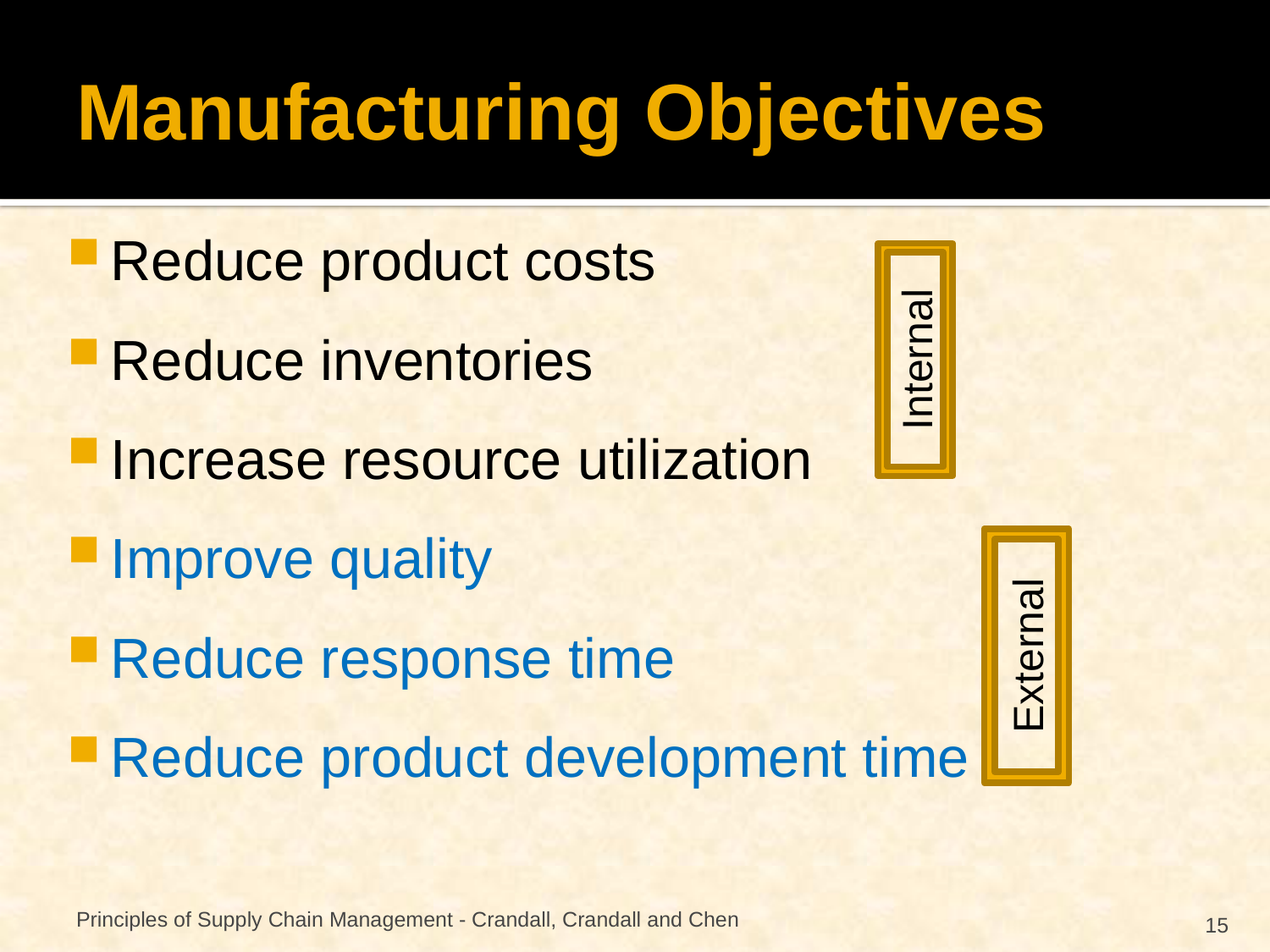

# Manufacturing Objectives
Reduce product costs
Reduce inventories
Increase resource utilization
Improve quality
Reduce response time
Reduce product development time
Internal
External
Principles of Supply Chain Management - Crandall, Crandall and Chen
15